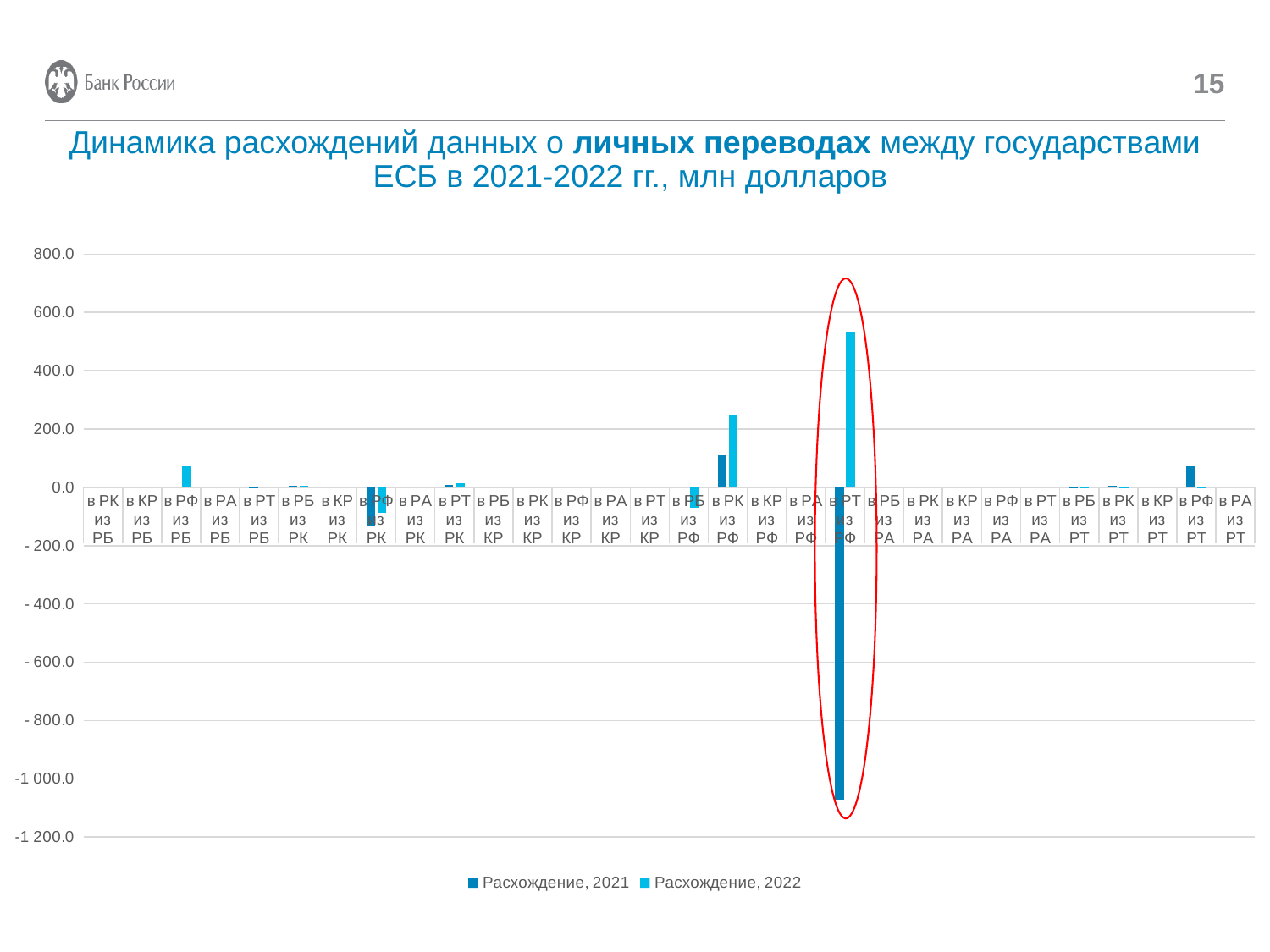

15
# Динамика расхождений данных о личных переводах между государствами ЕСБ в 2021-2022 гг., млн долларов

### Chart

| Category | Расхождение, 2021 | Расхождение, 2022 |
|---|---|---|
| в РК | 2.9136184734866326 | 2.3 |
| в КР | None | None |
| в РФ | 2.426301470060025 | 73.08550444999999 |
| в РА | None | None |
| в РТ | -0.9591407559999995 | -0.1 |
| в РБ | 6.900214163444761 | 5.8 |
| в КР | None | None |
| в РФ | -129.99196236389366 | -86.4 |
| в РА | None | None |
| в РТ | 7.893380482300639 | 15.0 |
| в РБ | None | None |
| в РК | None | None |
| в РФ | None | None |
| в РА | None | None |
| в РТ | None | None |
| в РБ | 1.759759871015035 | -69.6 |
| в РК | 108.84944323705668 | 247.4 |
| в КР | None | None |
| в РА | None | None |
| в РТ | -1070.3717988952749 | 532.5 |
| в РБ | None | None |
| в РК | None | None |
| в КР | None | None |
| в РФ | None | None |
| в РТ | None | None |
| в РБ | 0.7937809899999999 | 0.1 |
| в РК | 4.2356643032145795 | -0.5 |
| в КР | None | None |
| в РФ | 73.74196459301332 | -3.3 |
| в РА | None | None |